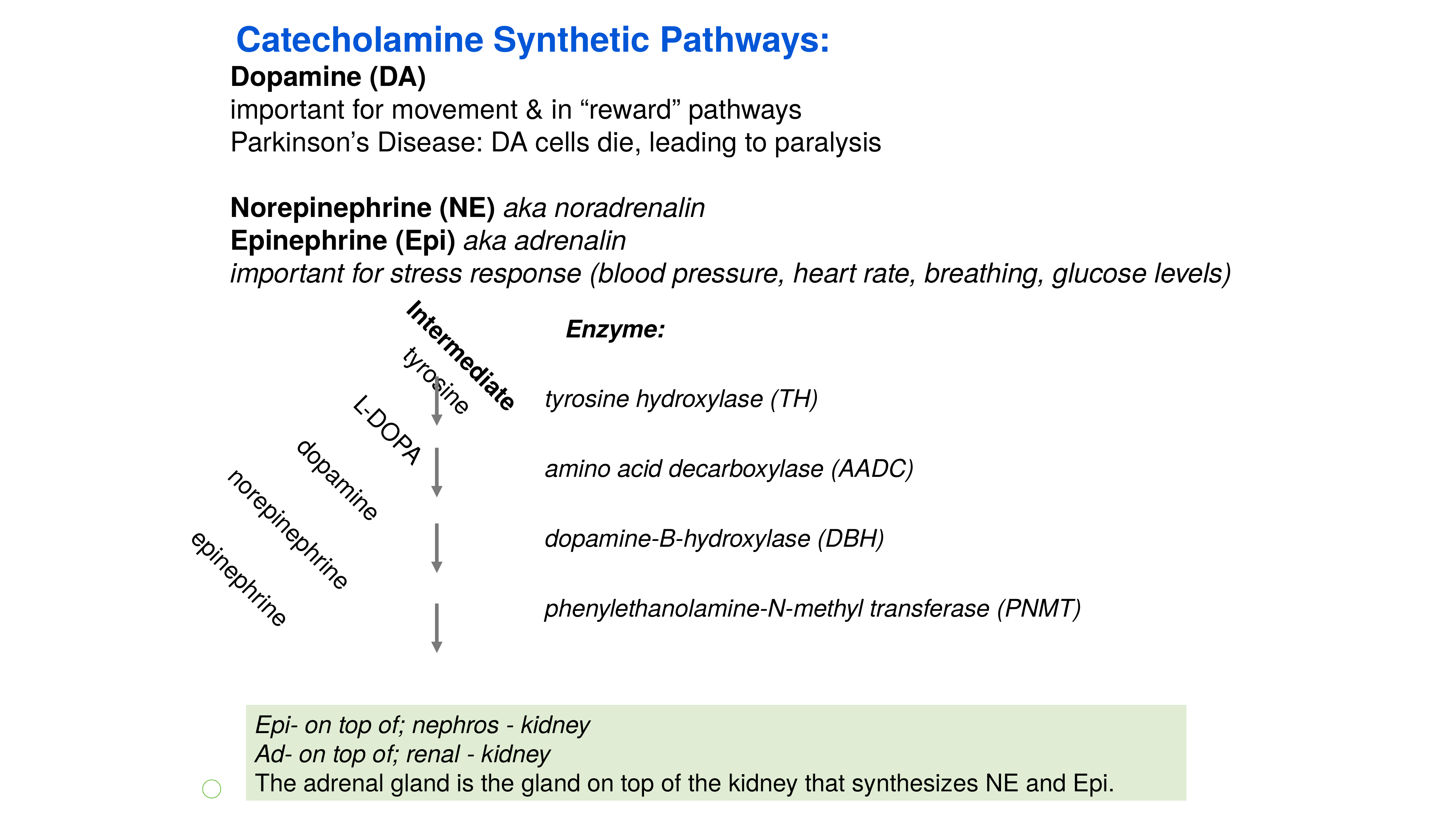

Catecholamine Synthetic Pathways:
Dopamine (DA)
important for movement & in “reward” pathways
Parkinson’s Disease: DA cells die, leading to paralysis

Norepinephrine (NE) aka noradrenalin
Epinephrine (Epi) aka adrenalin
important for stress response (blood pressure, heart rate, breathing, glucose levels)
Intermediate
tyrosine

L-DOPA

dopamine

norepinephrine

epinephrine

Enzyme:

tyrosine hydroxylase (TH)

amino acid decarboxylase (AADC)

dopamine-B-hydroxylase (DBH)

phenylethanolamine-N-methyl transferase (PNMT)
Epi- on top of; nephros - kidney
Ad- on top of; renal - kidney
The adrenal gland is the gland on top of the kidney that synthesizes NE and Epi.